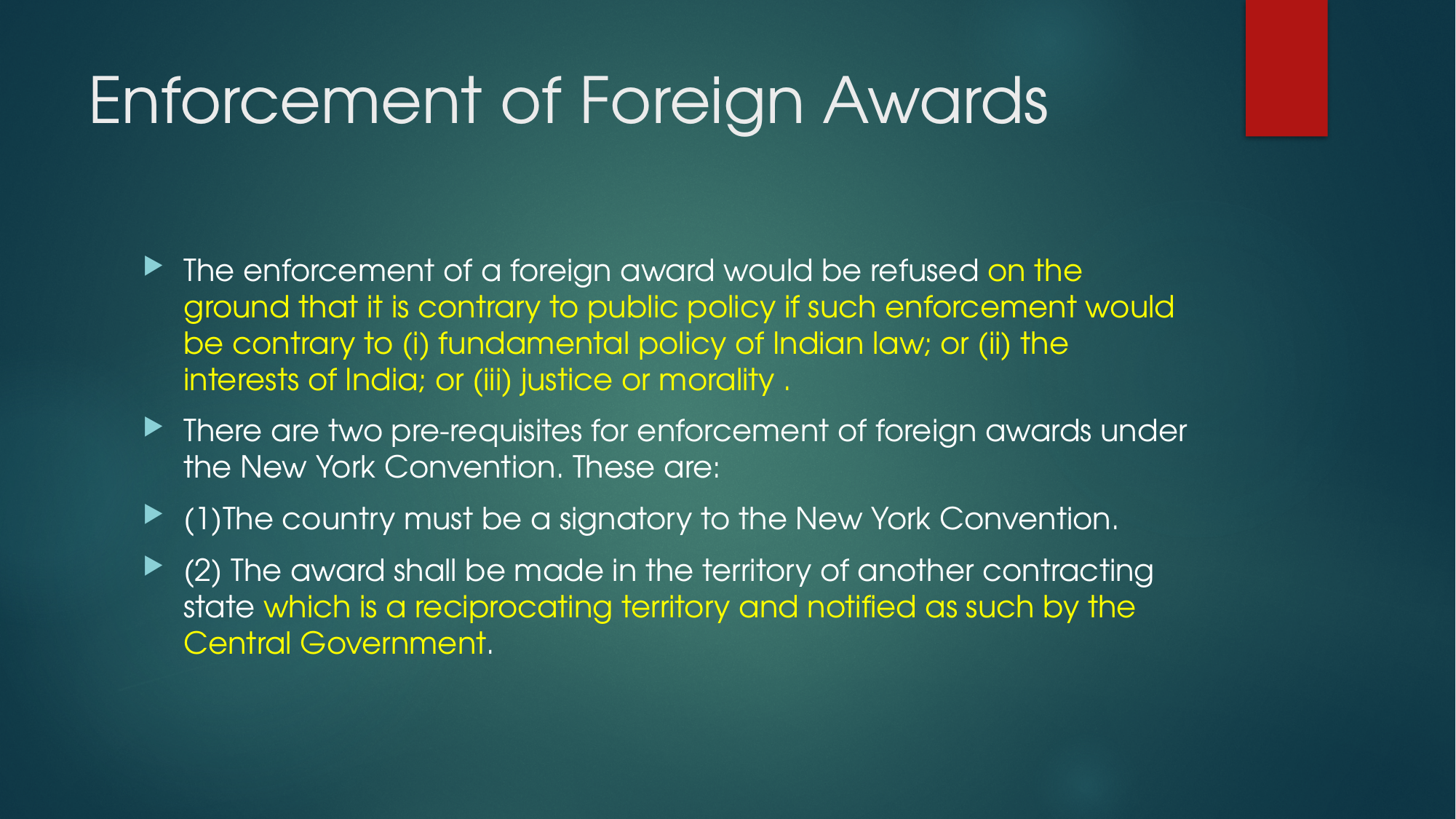

# Enforcement of Foreign Awards
The enforcement of a foreign award would be refused on the ground that it is contrary to public policy if such enforcement would be contrary to (i) fundamental policy of Indian law; or (ii) the interests of India; or (iii) justice or morality .
There are two pre-requisites for enforcement of foreign awards under the New York Convention. These are:
(1)The country must be a signatory to the New York Convention.
(2) The award shall be made in the territory of another contracting state which is a reciprocating territory and notified as such by the Central Government.